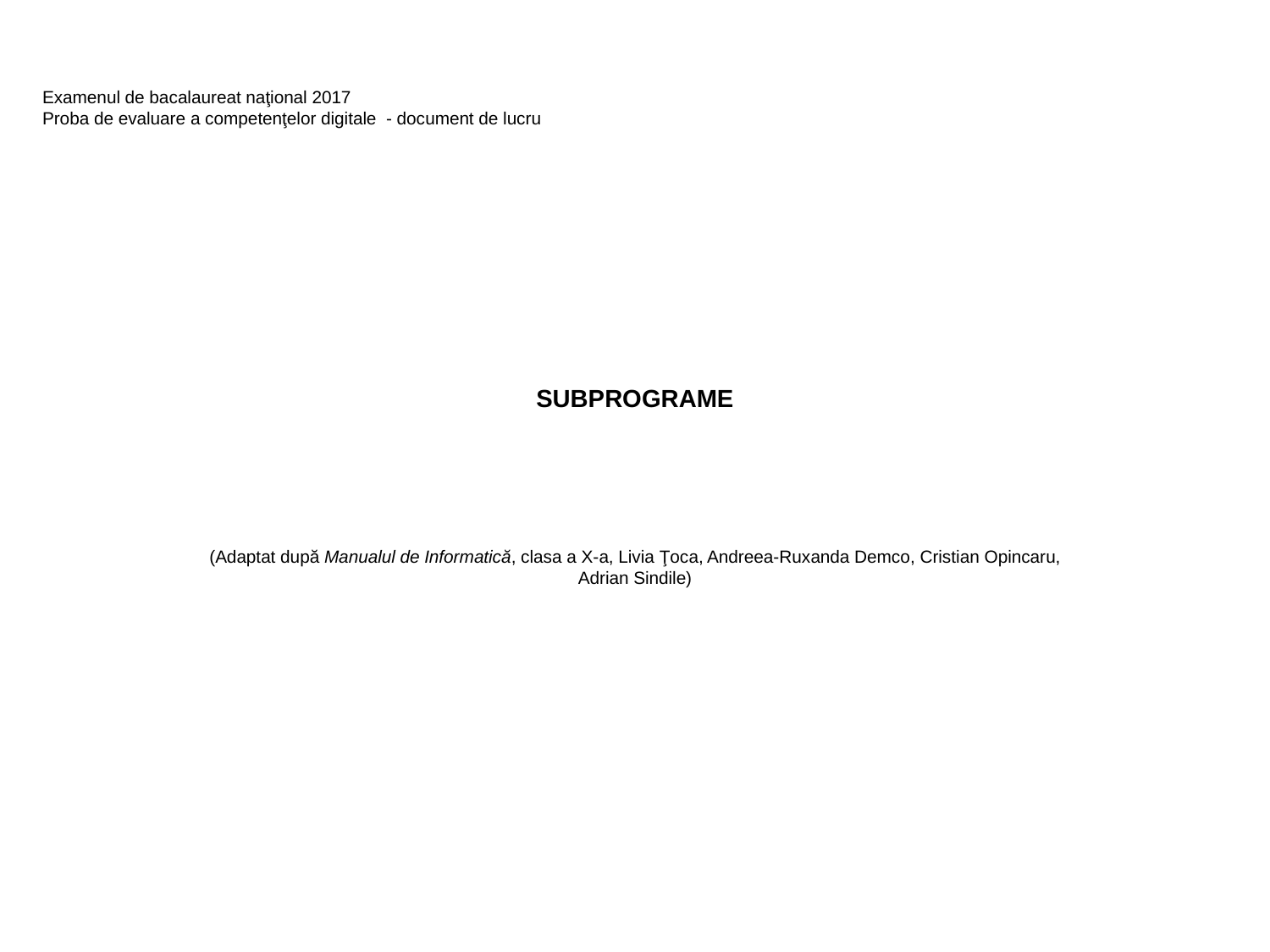

Examenul de bacalaureat naţional 2017
Proba de evaluare a competenţelor digitale  - document de lucru
# SUBPROGRAME
(Adaptat după Manualul de Informatică, clasa a X-a, Livia Ţoca, Andreea-Ruxanda Demco, Cristian Opincaru, Adrian Sindile)